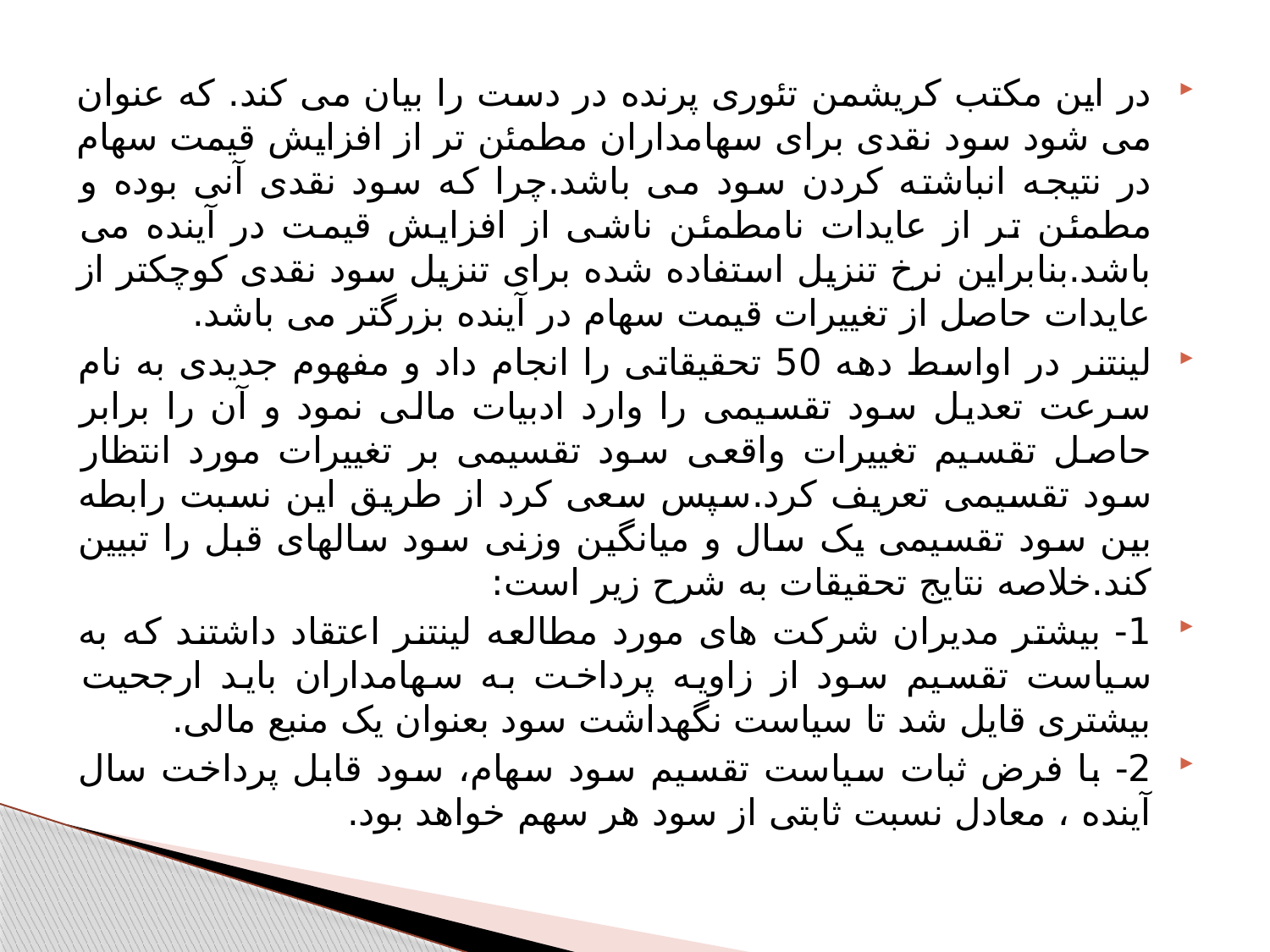

در این مکتب کریشمن تئوری پرنده در دست را بیان می کند. که عنوان می شود سود نقدی برای سهامداران مطمئن تر از افزایش قیمت سهام در نتیجه انباشته کردن سود می باشد.چرا که سود نقدی آنی بوده و مطمئن تر از عایدات نامطمئن ناشی از افزایش قیمت در آینده می باشد.بنابراین نرخ تنزیل استفاده شده برای تنزیل سود نقدی کوچکتر از عایدات حاصل از تغییرات قیمت سهام در آینده بزرگتر می باشد.
لینتنر در اواسط دهه 50 تحقیقاتی را انجام داد و مفهوم جدیدی به نام سرعت تعدیل سود تقسیمی را وارد ادبیات مالی نمود و آن را برابر حاصل تقسیم تغییرات واقعی سود تقسیمی بر تغییرات مورد انتظار سود تقسیمی تعریف کرد.سپس سعی کرد از طریق این نسبت رابطه بین سود تقسیمی یک سال و میانگین وزنی سود سالهای قبل را تبیین کند.خلاصه نتایج تحقیقات به شرح زیر است:
1- بیشتر مدیران شرکت های مورد مطالعه لینتنر اعتقاد داشتند که به سیاست تقسیم سود از زاویه پرداخت به سهامداران باید ارجحیت بیشتری قایل شد تا سیاست نگهداشت سود بعنوان یک منبع مالی.
2- با فرض ثبات سیاست تقسیم سود سهام، سود قابل پرداخت سال آینده ، معادل نسبت ثابتی از سود هر سهم خواهد بود.